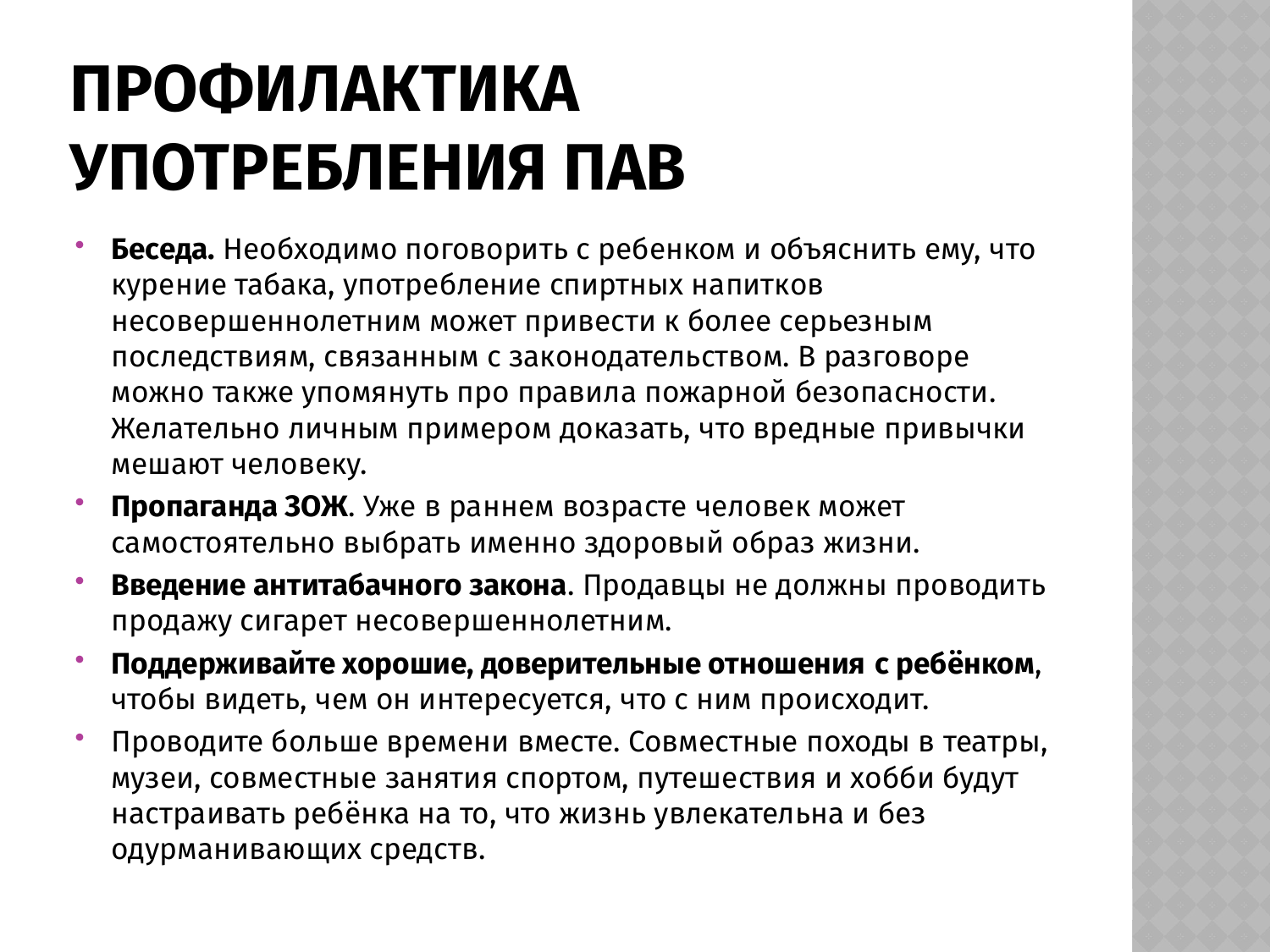

# Профилактика употребления ПАВ
Беседа. Необходимо поговорить с ребенком и объяснить ему, что курение табака, употребление спиртных напитков несовершеннолетним может привести к более серьезным последствиям, связанным с законодательством. В разговоре можно также упомянуть про правила пожарной безопасности. Желательно личным примером доказать, что вредные привычки мешают человеку.
Пропаганда ЗОЖ. Уже в раннем возрасте человек может самостоятельно выбрать именно здоровый образ жизни.
Введение антитабачного закона. Продавцы не должны проводить продажу сигарет несовершеннолетним.
Поддерживайте хорошие, доверительные отношения с ребёнком, чтобы видеть, чем он интересуется, что с ним происходит.
Проводите больше времени вместе. Совместные походы в театры, музеи, совместные занятия спортом, путешествия и хобби будут настраивать ребёнка на то, что жизнь увлекательна и без одурманивающих средств.